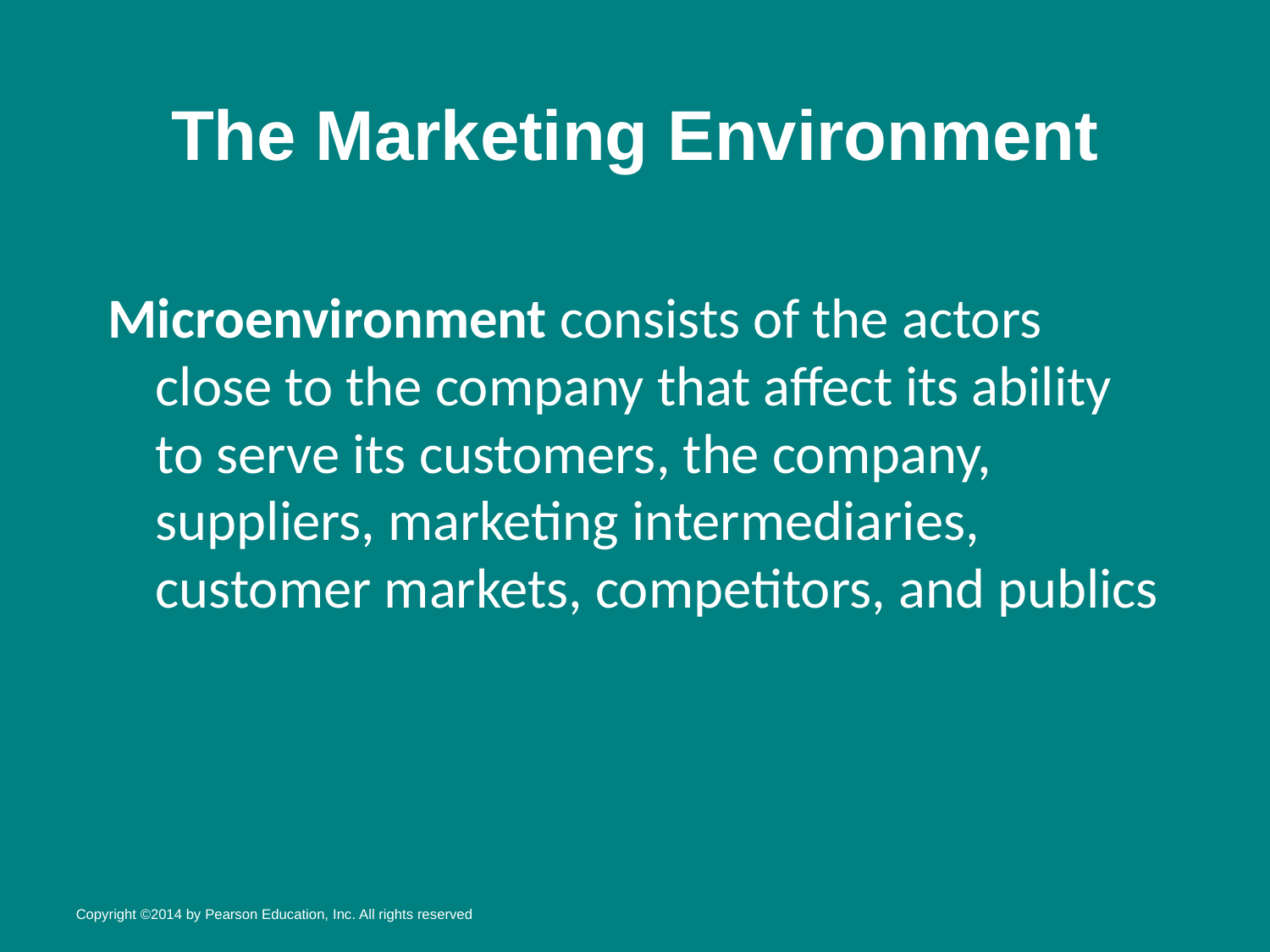

# The Marketing Environment
Microenvironment consists of the actors close to the company that affect its ability to serve its customers, the company, suppliers, marketing intermediaries, customer markets, competitors, and publics

Copyright ©2014 by Pearson Education, Inc. All rights reserved